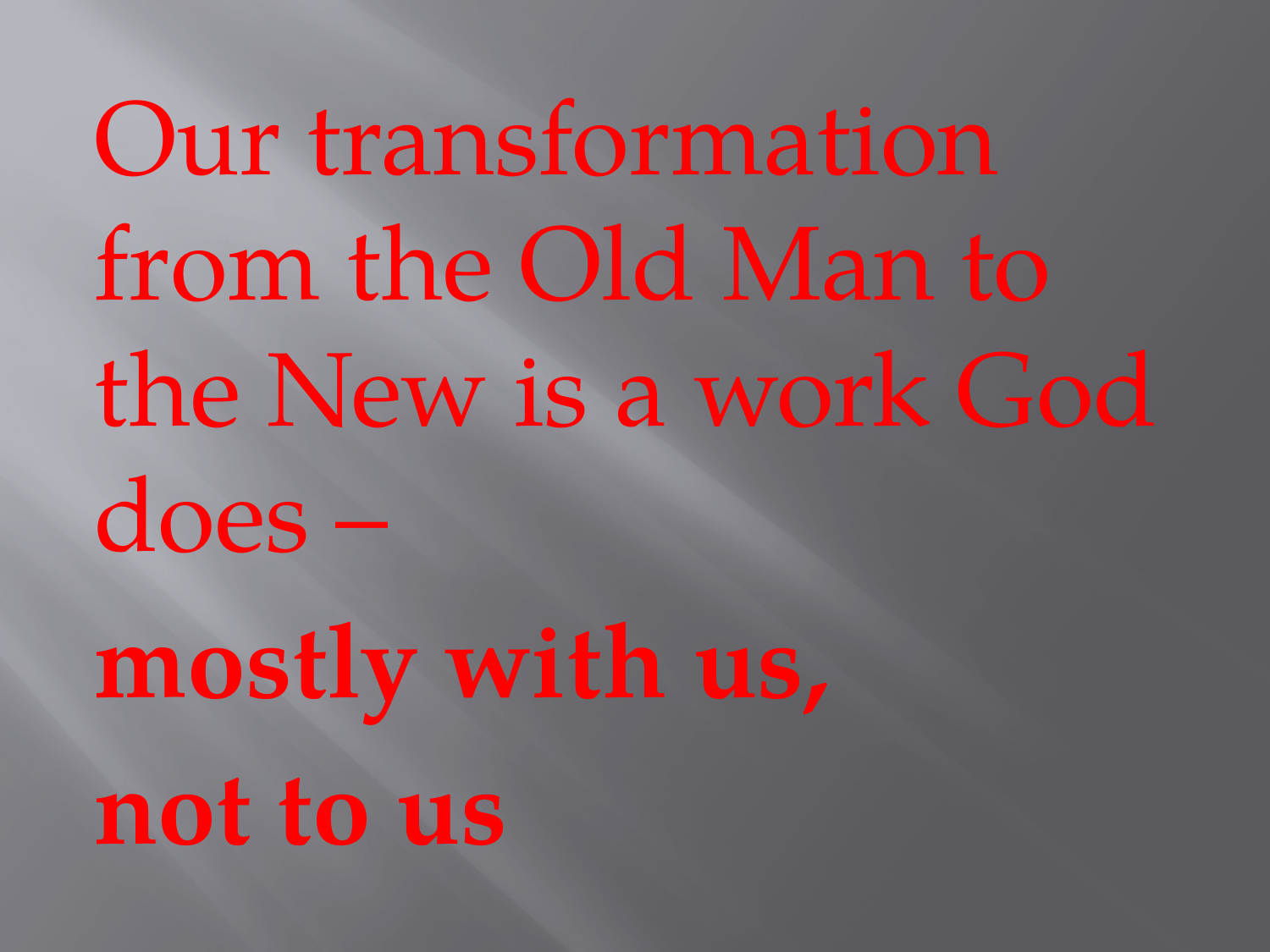

#
Our transformation from the Old Man to the New is a work God does –
mostly with us,
not to us